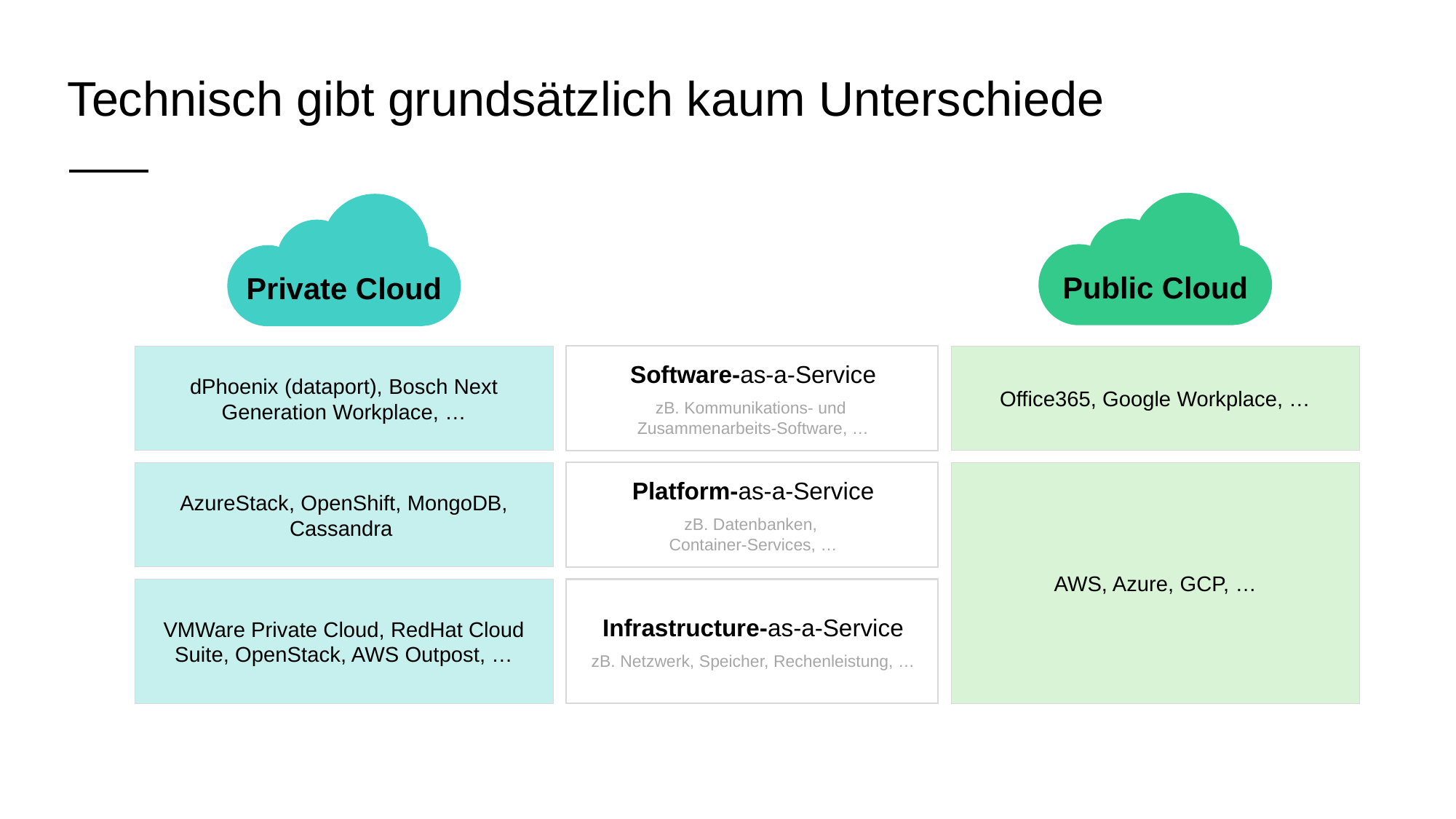

# Technisch gibt grundsätzlich kaum Unterschiede

Public Cloud

Private Cloud
dPhoenix (dataport), Bosch Next Generation Workplace, …
Software-as-a-Service
zB. Kommunikations- und
Zusammenarbeits-Software, …
Office365, Google Workplace, …
AzureStack, OpenShift, MongoDB, Cassandra
Platform-as-a-Service
zB. Datenbanken,
Container-Services, …
AWS, Azure, GCP, …
Infrastructure-as-a-Service
zB. Netzwerk, Speicher, Rechenleistung, …
VMWare Private Cloud, RedHat Cloud Suite, OpenStack, AWS Outpost, …